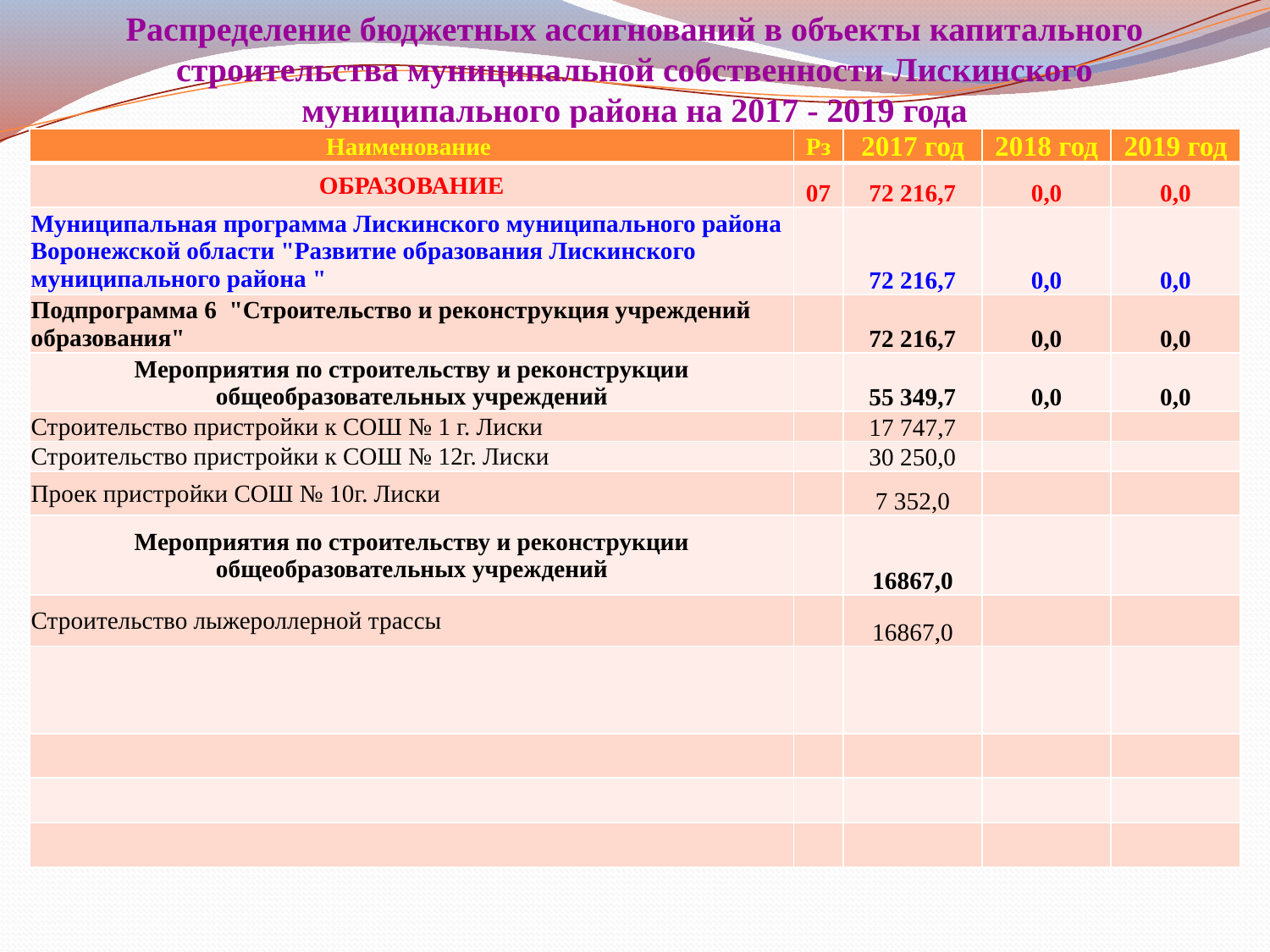

# Распределение бюджетных ассигнований в объекты капитального строительства муниципальной собственности Лискинского муниципального района на 2017 - 2019 года
| Наименование | Рз | 2017 год | 2018 год | 2019 год |
| --- | --- | --- | --- | --- |
| ОБРАЗОВАНИЕ | 07 | 72 216,7 | 0,0 | 0,0 |
| Муниципальная программа Лискинского муниципального района Воронежской области "Развитие образования Лискинского муниципального района " |  | 72 216,7 | 0,0 | 0,0 |
| Подпрограмма 6 "Строительство и реконструкция учреждений образования" |  | 72 216,7 | 0,0 | 0,0 |
| Мероприятия по строительству и реконструкции общеобразовательных учреждений |  | 55 349,7 | 0,0 | 0,0 |
| Строительство пристройки к СОШ № 1 г. Лиски |  | 17 747,7 |  |  |
| Строительство пристройки к СОШ № 12г. Лиски |  | 30 250,0 |  |  |
| Проек пристройки СОШ № 10г. Лиски |  | 7 352,0 |  |  |
| Мероприятия по строительству и реконструкции общеобразовательных учреждений |  | 16867,0 |  |  |
| Строительство лыжероллерной трассы |  | 16867,0 |  |  |
|  |  |  |  |  |
|  |  |  |  |  |
|  |  |  |  |  |
|  |  |  |  |  |